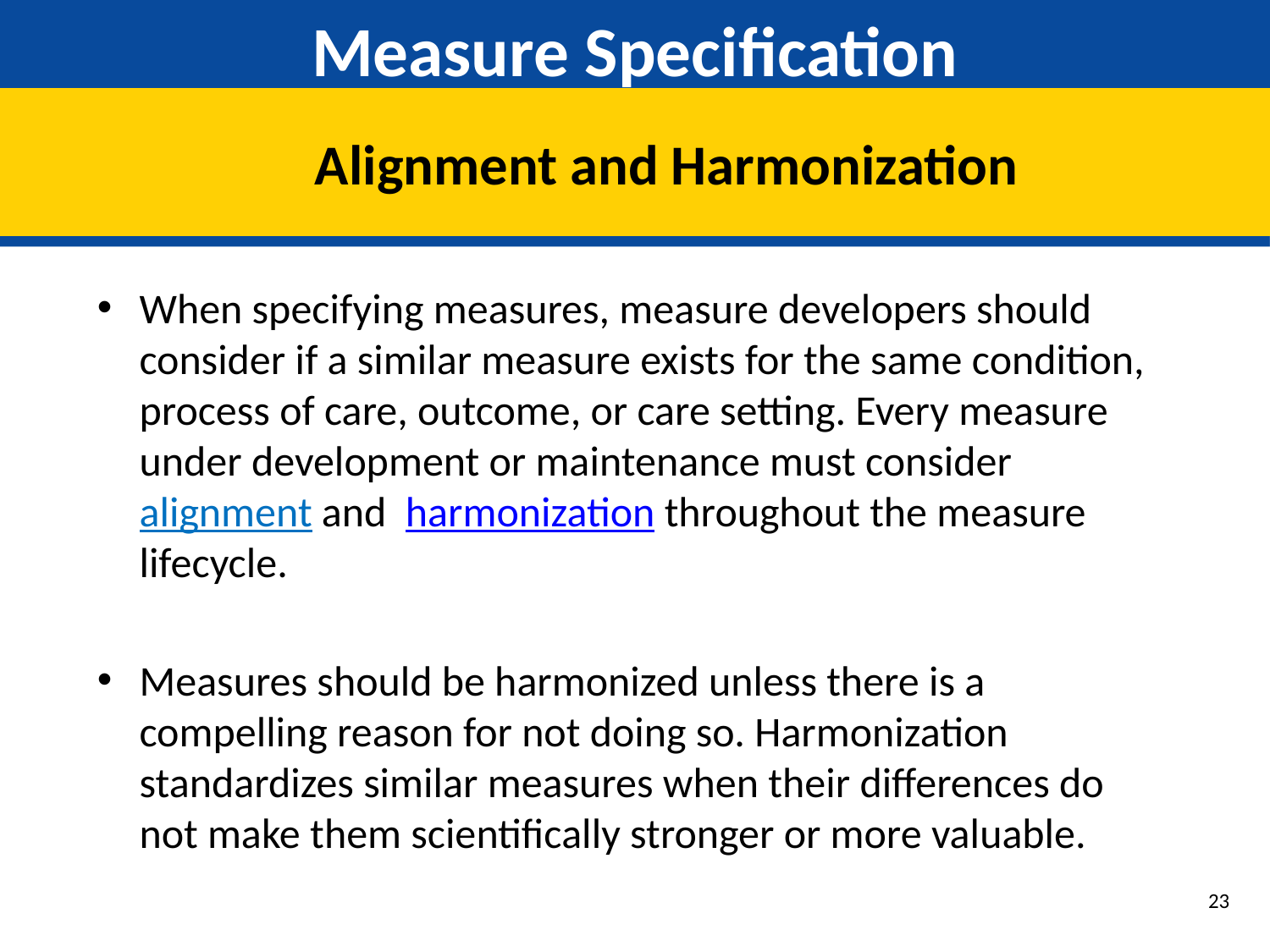

# Measure Specification
Alignment and Harmonization
When specifying measures, measure developers should consider if a similar measure exists for the same condition, process of care, outcome, or care setting. Every measure under development or maintenance must consider alignment and  harmonization throughout the measure lifecycle.

Measures should be harmonized unless there is a compelling reason for not doing so. Harmonization standardizes similar measures when their differences do not make them scientifically stronger or more valuable.